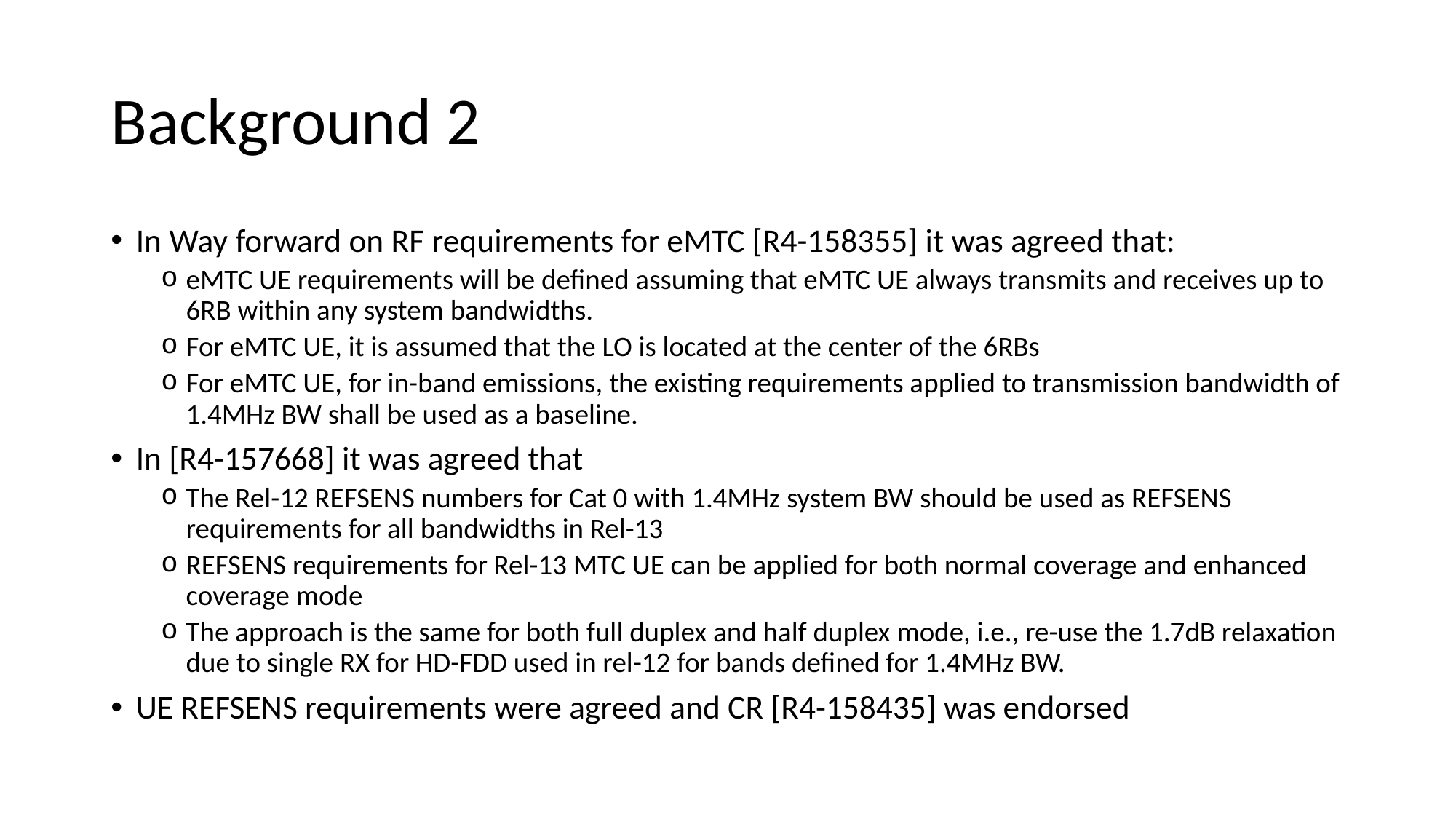

# Background 2
In Way forward on RF requirements for eMTC [R4-158355] it was agreed that:
eMTC UE requirements will be defined assuming that eMTC UE always transmits and receives up to 6RB within any system bandwidths.
For eMTC UE, it is assumed that the LO is located at the center of the 6RBs
For eMTC UE, for in-band emissions, the existing requirements applied to transmission bandwidth of 1.4MHz BW shall be used as a baseline.
In [R4-157668] it was agreed that
The Rel-12 REFSENS numbers for Cat 0 with 1.4MHz system BW should be used as REFSENS requirements for all bandwidths in Rel-13
REFSENS requirements for Rel-13 MTC UE can be applied for both normal coverage and enhanced coverage mode
The approach is the same for both full duplex and half duplex mode, i.e., re-use the 1.7dB relaxation due to single RX for HD-FDD used in rel-12 for bands defined for 1.4MHz BW.
UE REFSENS requirements were agreed and CR [R4-158435] was endorsed